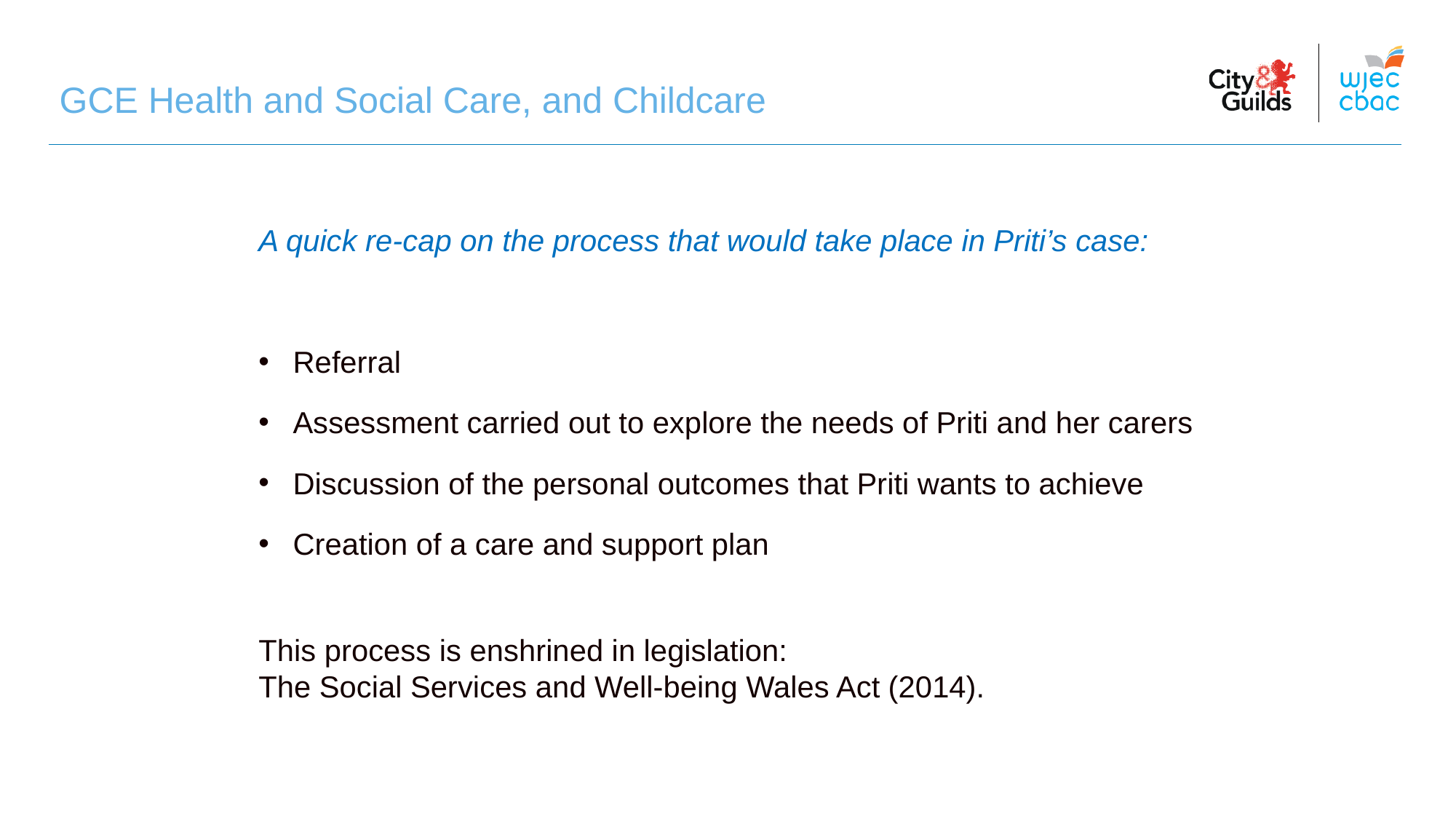

# GCE Health and Social Care, and Childcare
A quick re-cap on the process that would take place in Priti’s case:

Referral
Assessment carried out to explore the needs of Priti and her carers
Discussion of the personal outcomes that Priti wants to achieve
Creation of a care and support plan

This process is enshrined in legislation:
The Social Services and Well-being Wales Act (2014).